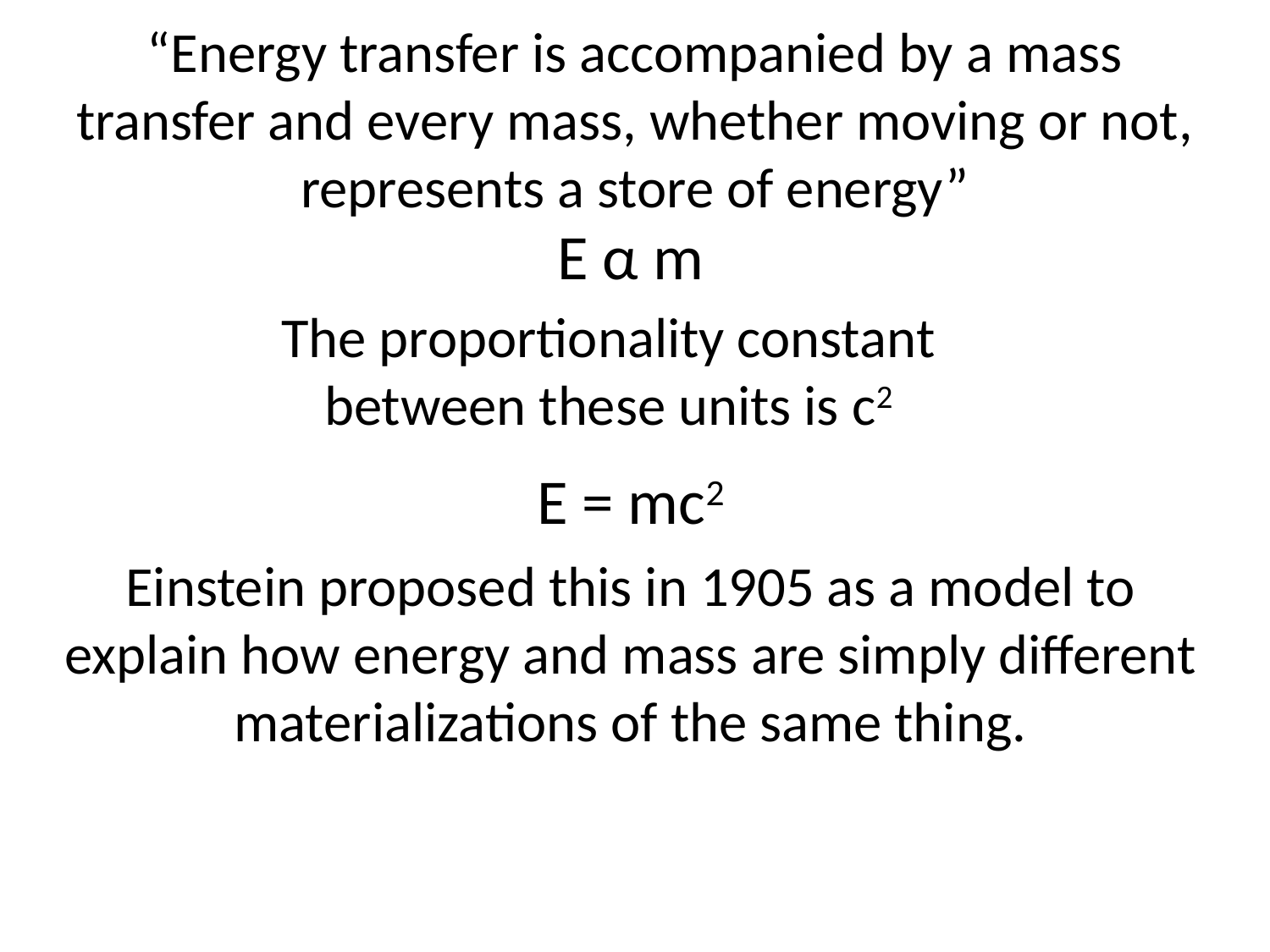

# “Energy transfer is accompanied by a mass transfer and every mass, whether moving or not, represents a store of energy”
E α m
The proportionality constant between these units is c2
E = mc2
Einstein proposed this in 1905 as a model to explain how energy and mass are simply different materializations of the same thing.